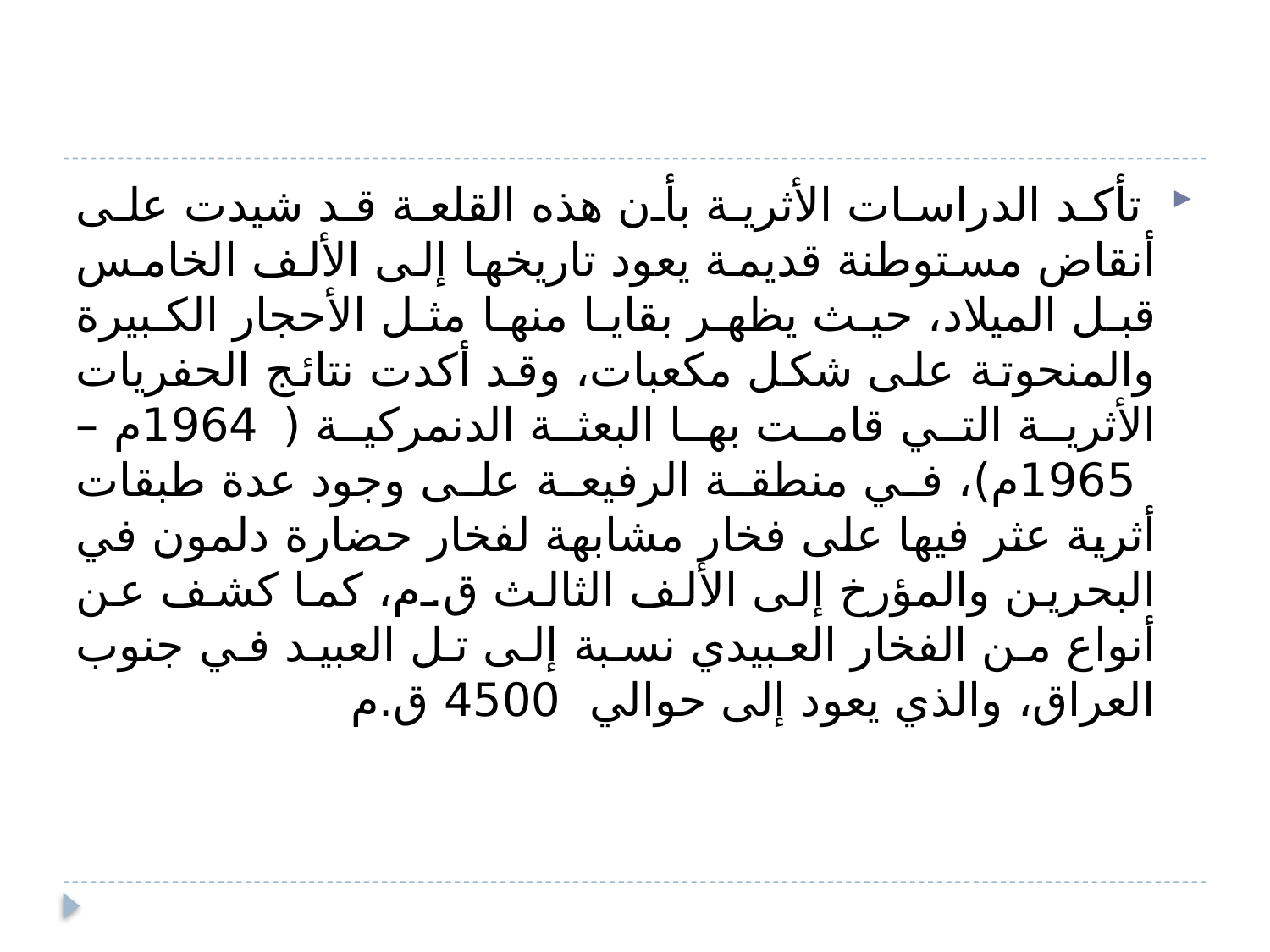

#
 تأكد الدراسات الأثرية بأن هذه القلعة قد شيدت على أنقاض مستوطنة قديمة يعود تاريخها إلى الألف الخامس قبل الميلاد، حيث يظهر بقايا منها مثل الأحجار الكبيرة والمنحوتة على شكل مكعبات، وقد أكدت نتائج الحفريات الأثرية التي قامت بها البعثة الدنمركية (1964م – 1965م)، في منطقة الرفيعة على وجود عدة طبقات أثرية عثر فيها على فخار مشابهة لفخار حضارة دلمون في البحرين والمؤرخ إلى الألف الثالث ق.م، كما كشف عن أنواع من الفخار العبيدي نسبة إلى تل العبيد في جنوب العراق، والذي يعود إلى حوالي  4500 ق.م